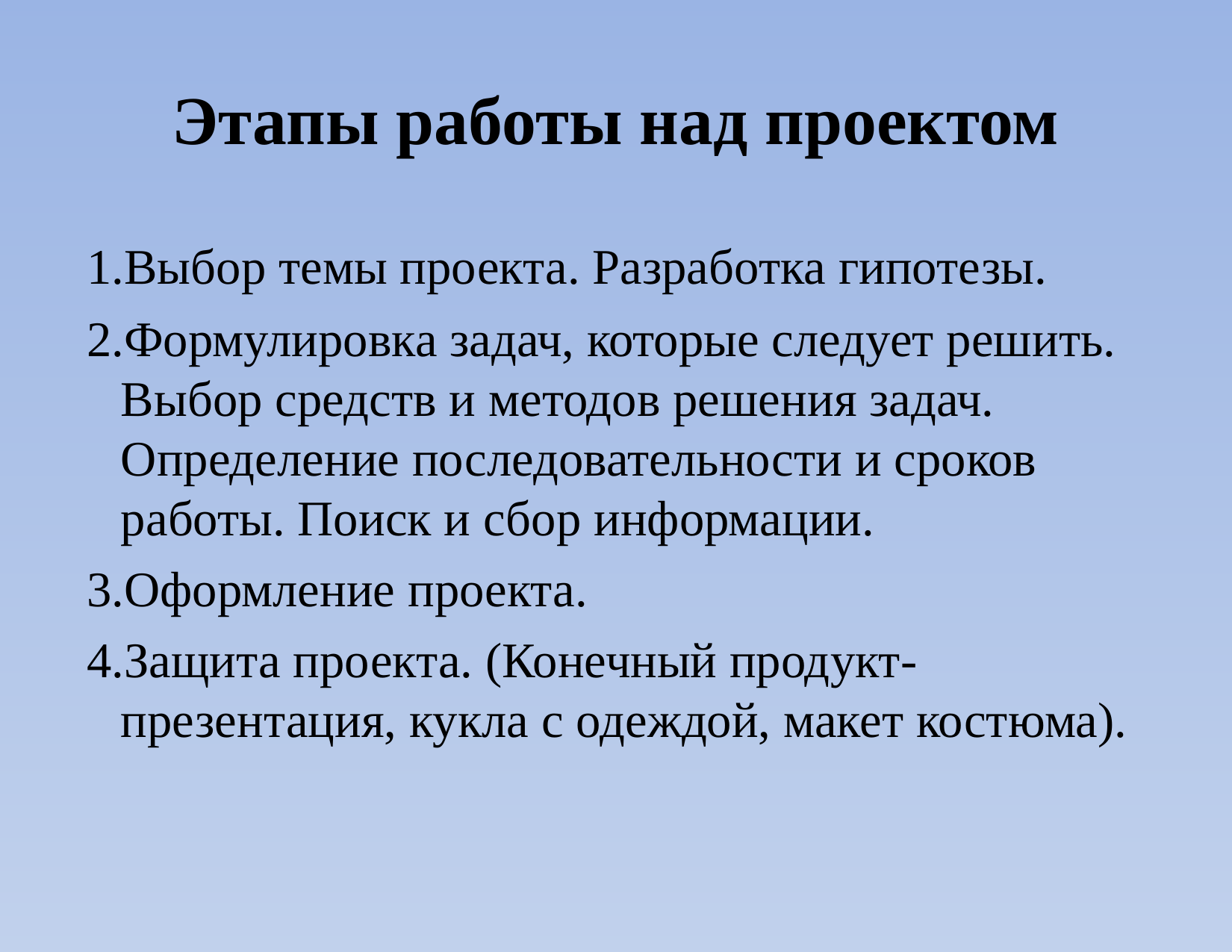

Этапы работы над проектом
 1.Выбор темы проекта. Разработка гипотезы.
 2.Формулировка задач, которые следует решить. Выбор средств и методов решения задач. Определение последовательности и сроков работы. Поиск и сбор информации.
 3.Оформление проекта.
 4.Защита проекта. (Конечный продукт-презентация, кукла с одеждой, макет костюма).